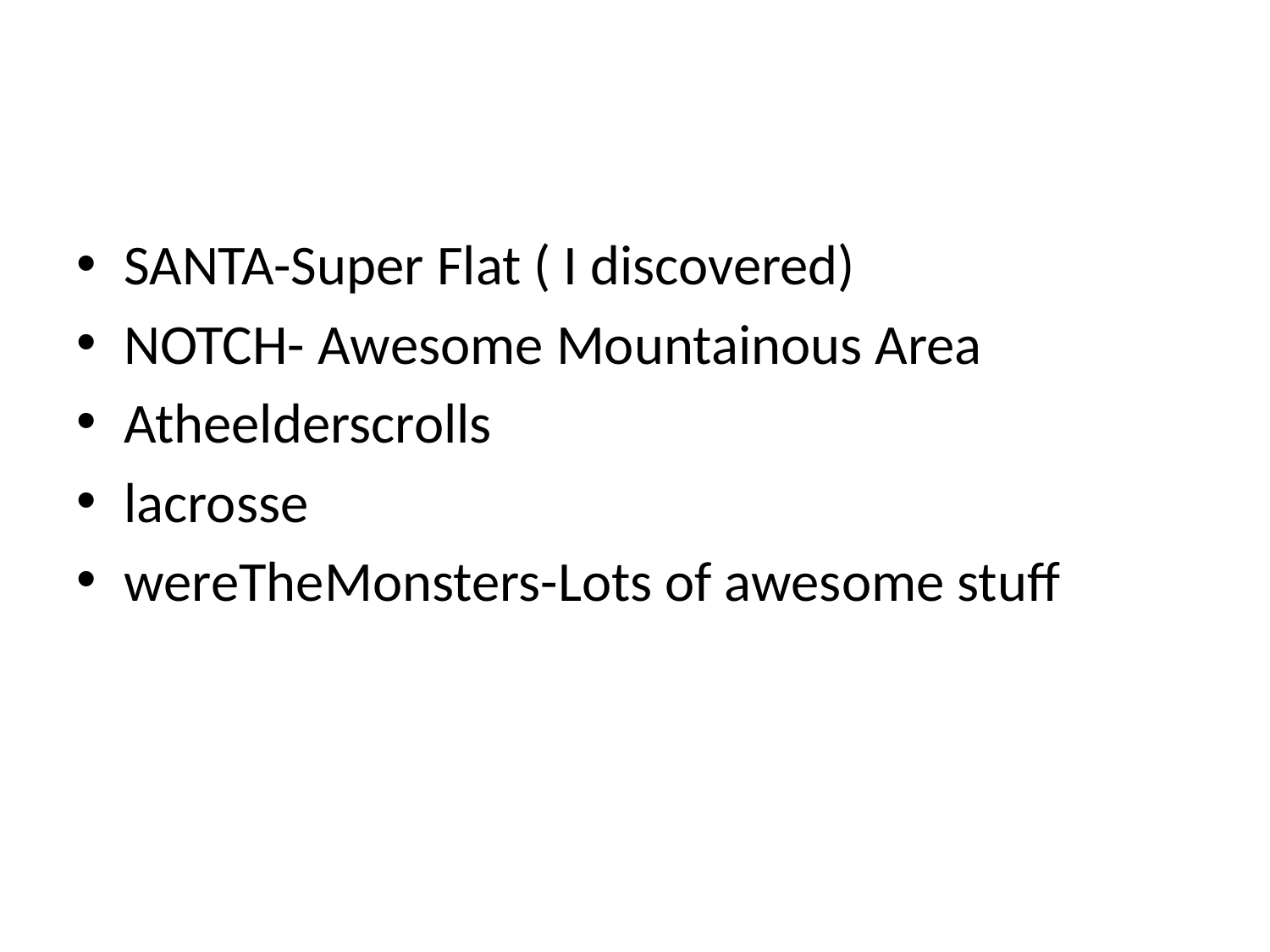

#
SANTA-Super Flat ( I discovered)
NOTCH- Awesome Mountainous Area
Atheelderscrolls
lacrosse
wereTheMonsters-Lots of awesome stuff